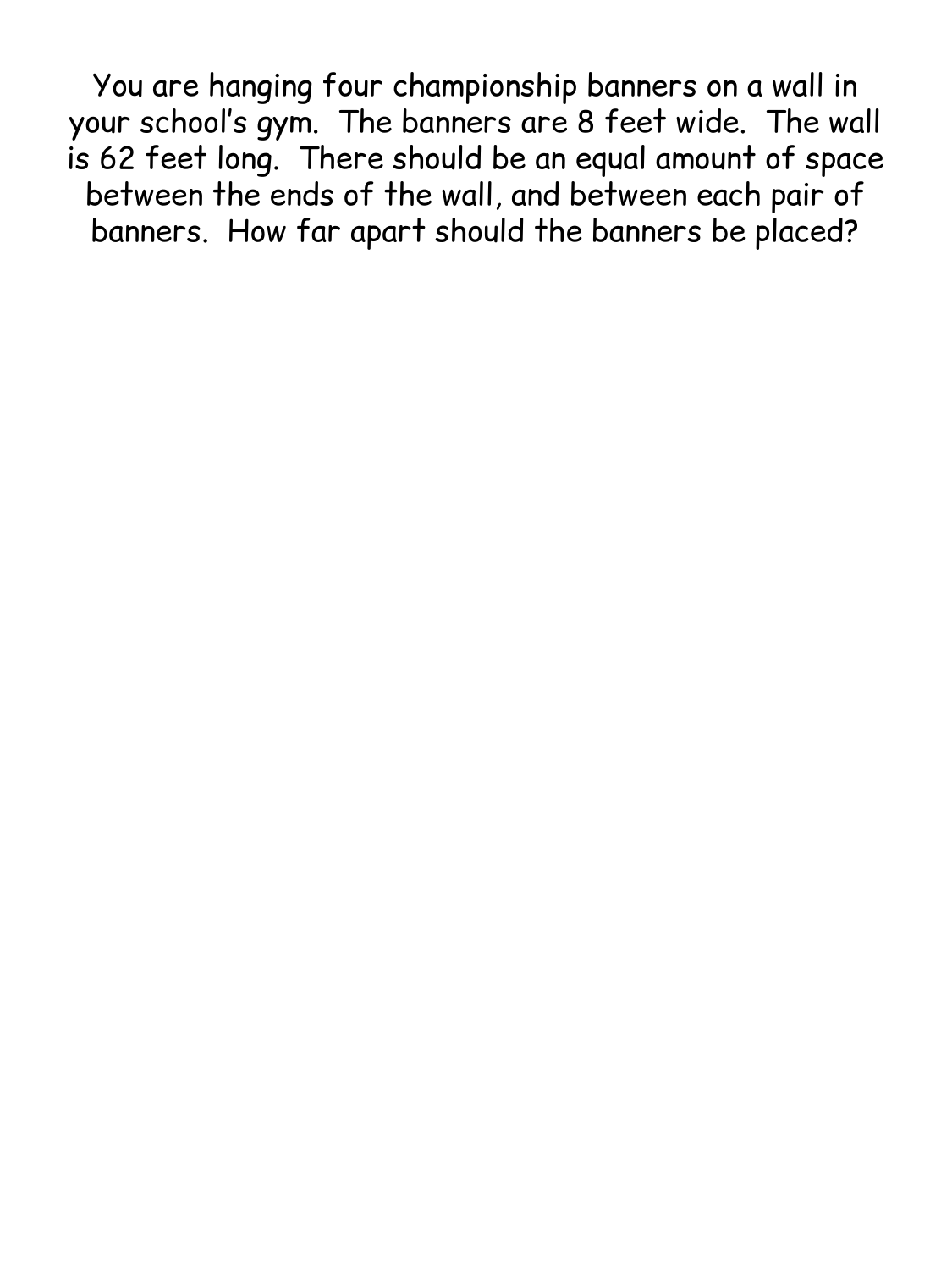

# You are hanging four championship banners on a wall in your school’s gym.  The banners are 8 feet wide.  The wall is 62 feet long.  There should be an equal amount of space between the ends of the wall, and between each pair of banners.  How far apart should the banners be placed?